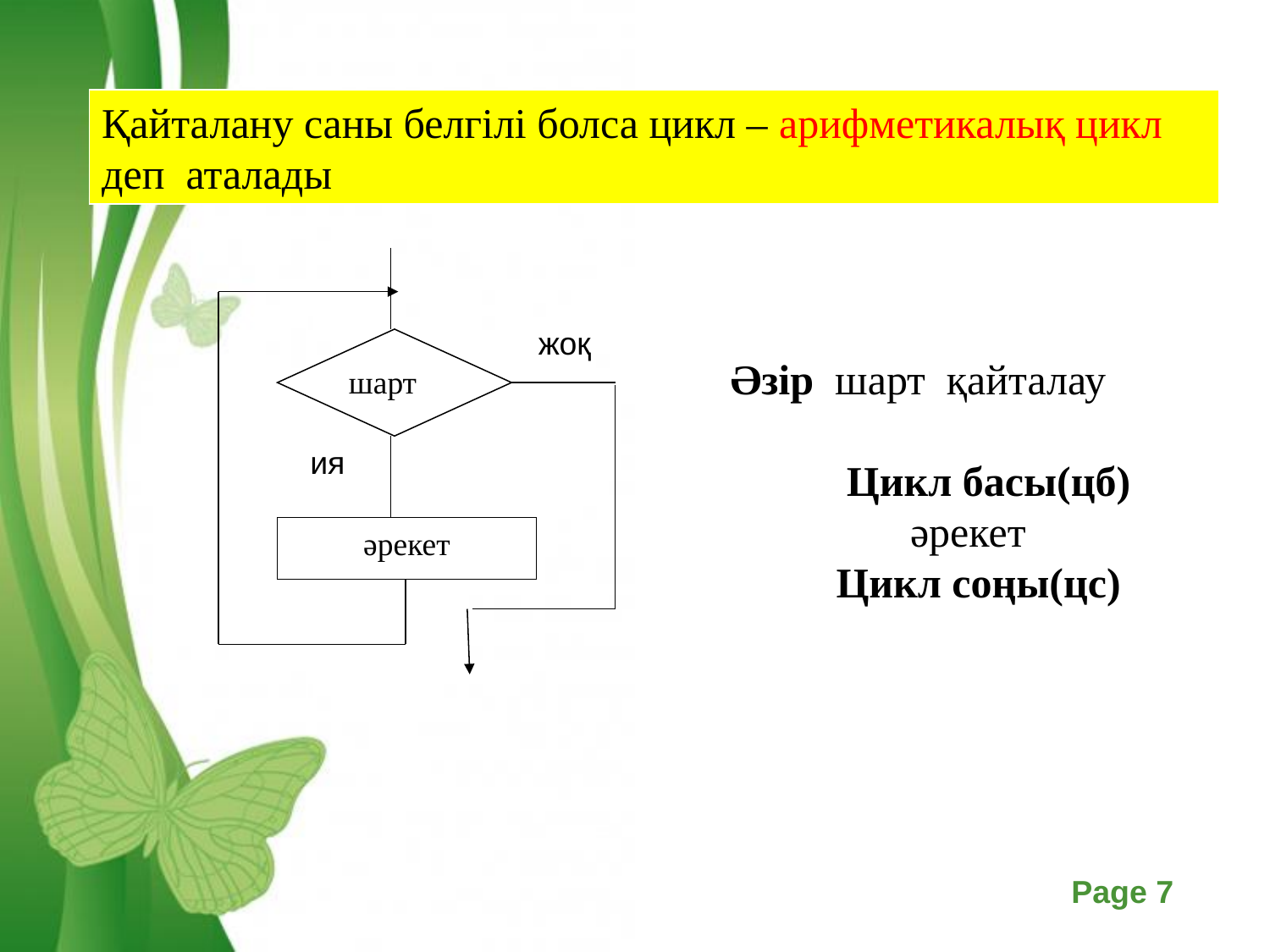

Қайталану саны белгілі болса цикл – арифметикалық цикл деп  аталады
шарт
әрекет
жоқ
     Әзір  шарт  қайталау
                Цикл басы(цб)
                      әрекет
               Цикл соңы(цс)
ия